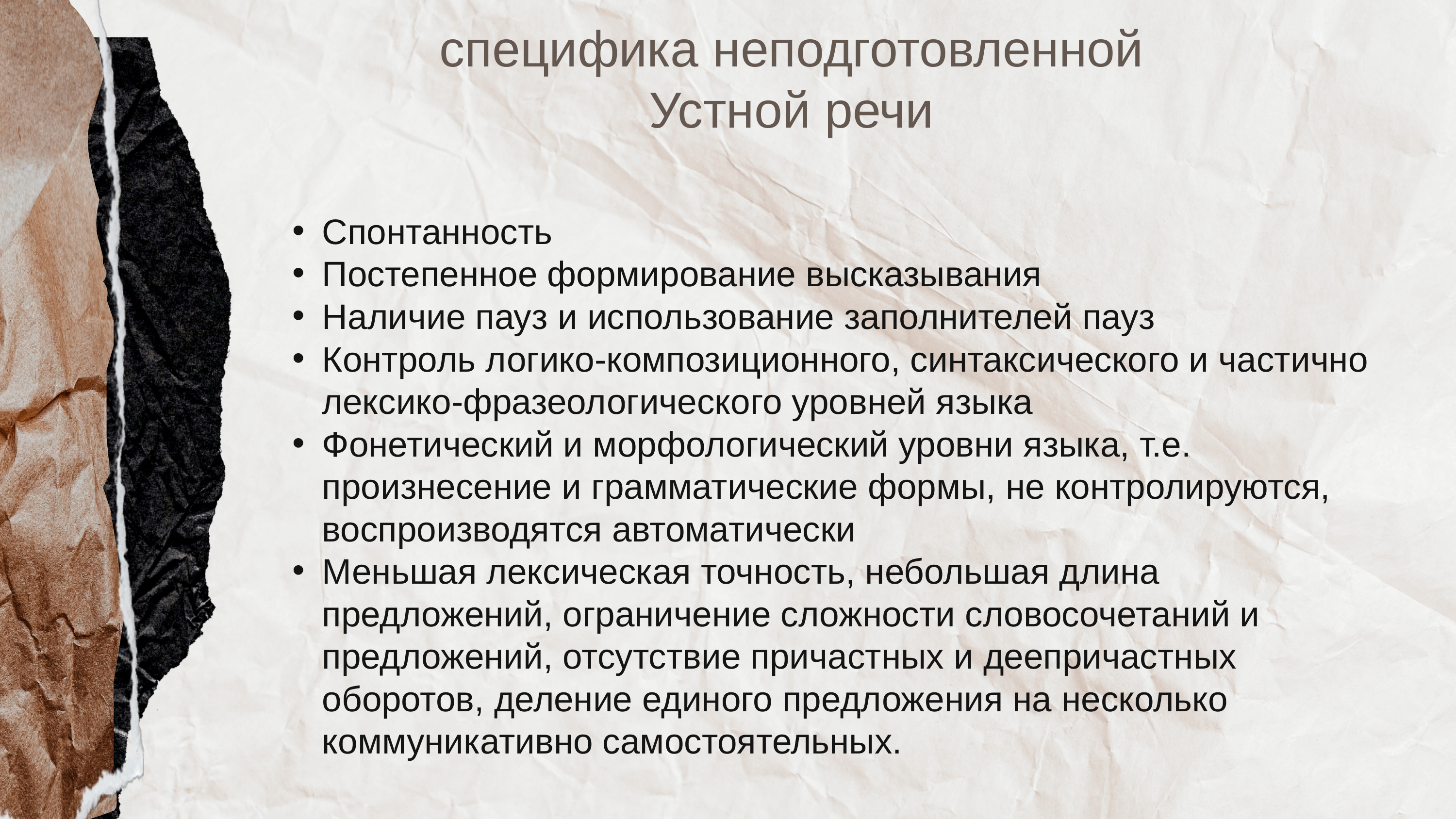

специфика неподготовленной Устной речи

Спонтанность
Постепенное формирование высказывания
Наличие пауз и использование заполнителей пауз
Контроль логико-композиционного, синтаксического и частично лексико-фразеологического уровней языка
Фонетический и морфологический уровни языка, т.е. произнесение и грамматические формы, не контролируются, воспроизводятся автоматически
Меньшая лексическая точность, небольшая длина предложений, ограничение сложности словосочетаний и предложений, отсутствие причастных и деепричастных оборотов, деление единого предложения на несколько коммуникативно самостоятельных.